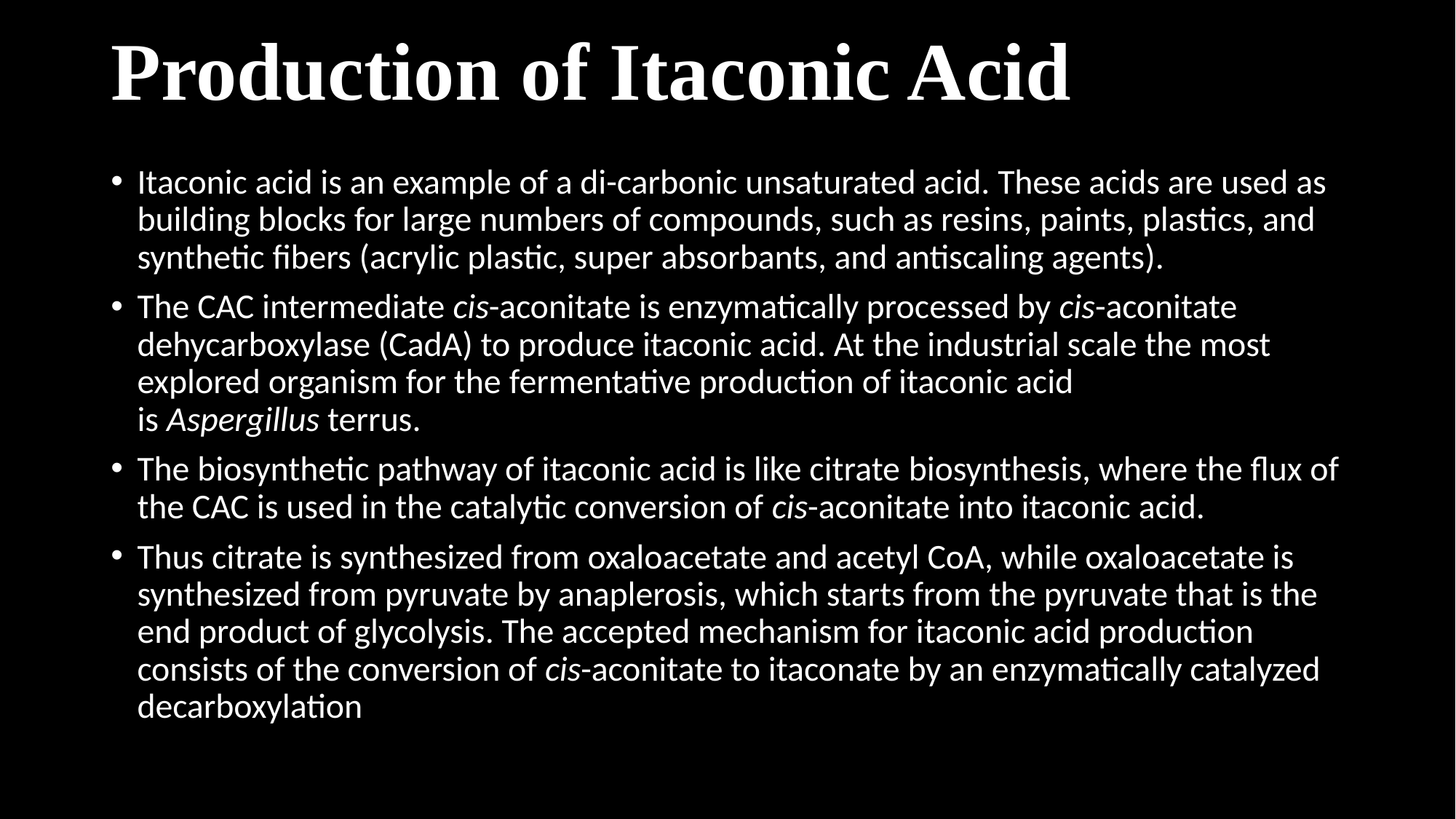

# Production of Itaconic Acid
Itaconic acid is an example of a di-carbonic unsaturated acid. These acids are used as building blocks for large numbers of compounds, such as resins, paints, plastics, and synthetic fibers (acrylic plastic, super absorbants, and antiscaling agents).
The CAC intermediate cis-aconitate is enzymatically processed by cis-aconitate dehycarboxylase (CadA) to produce itaconic acid. At the industrial scale the most explored organism for the fermentative production of itaconic acid is Aspergillus terrus.
The biosynthetic pathway of itaconic acid is like citrate biosynthesis, where the flux of the CAC is used in the catalytic conversion of cis-aconitate into itaconic acid.
Thus citrate is synthesized from oxaloacetate and acetyl CoA, while oxaloacetate is synthesized from pyruvate by anaplerosis, which starts from the pyruvate that is the end product of glycolysis. The accepted mechanism for itaconic acid production consists of the conversion of cis-aconitate to itaconate by an enzymatically catalyzed decarboxylation